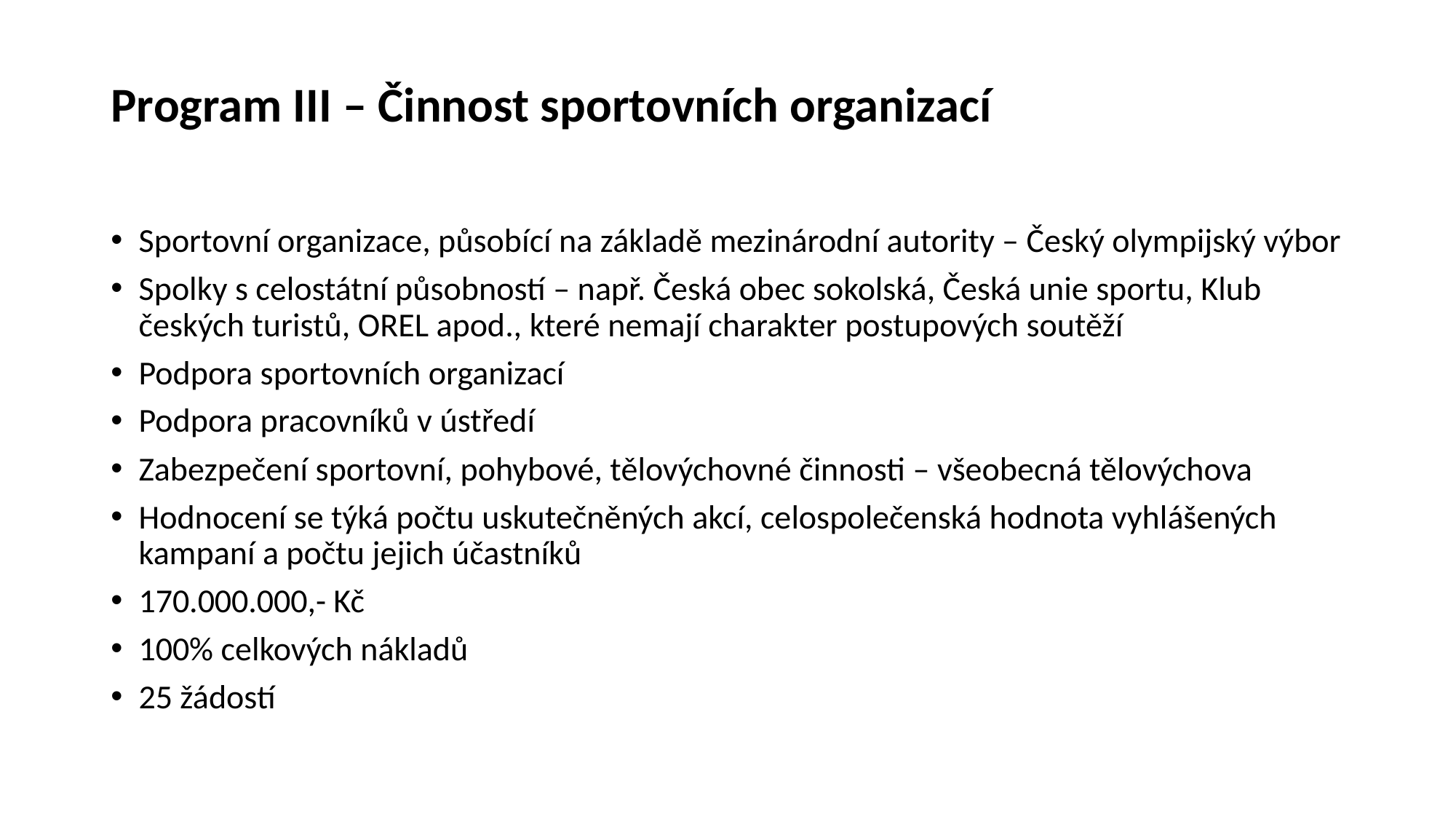

# Program III – Činnost sportovních organizací
Sportovní organizace, působící na základě mezinárodní autority – Český olympijský výbor
Spolky s celostátní působností – např. Česká obec sokolská, Česká unie sportu, Klub českých turistů, OREL apod., které nemají charakter postupových soutěží
Podpora sportovních organizací
Podpora pracovníků v ústředí
Zabezpečení sportovní, pohybové, tělovýchovné činnosti – všeobecná tělovýchova
Hodnocení se týká počtu uskutečněných akcí, celospolečenská hodnota vyhlášených kampaní a počtu jejich účastníků
170.000.000,- Kč
100% celkových nákladů
25 žádostí